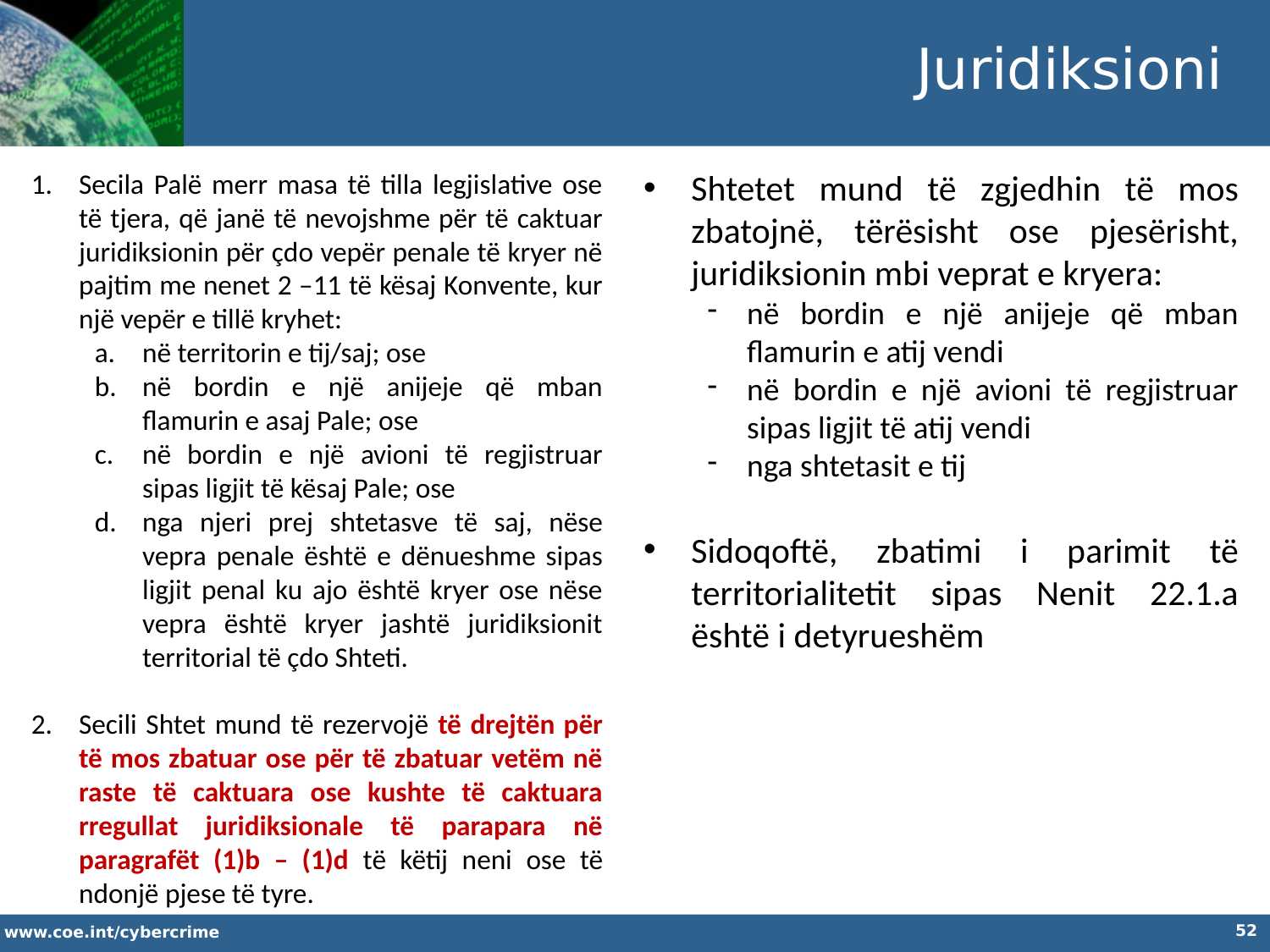

Juridiksioni
Secila Palë merr masa të tilla legjislative ose të tjera, që janë të nevojshme për të caktuar juridiksionin për çdo vepër penale të kryer në pajtim me nenet 2 –11 të kësaj Konvente, kur një vepër e tillë kryhet:
në territorin e tij/saj; ose
në bordin e një anijeje që mban flamurin e asaj Pale; ose
në bordin e një avioni të regjistruar sipas ligjit të kësaj Pale; ose
nga njeri prej shtetasve të saj, nëse vepra penale është e dënueshme sipas ligjit penal ku ajo është kryer ose nëse vepra është kryer jashtë juridiksionit territorial të çdo Shteti.

Secili Shtet mund të rezervojë të drejtën për të mos zbatuar ose për të zbatuar vetëm në raste të caktuara ose kushte të caktuara rregullat juridiksionale të parapara në paragrafët (1)b – (1)d të këtij neni ose të ndonjë pjese të tyre.
Shtetet mund të zgjedhin të mos zbatojnë, tërësisht ose pjesërisht, juridiksionin mbi veprat e kryera:
në bordin e një anijeje që mban flamurin e atij vendi
në bordin e një avioni të regjistruar sipas ligjit të atij vendi
nga shtetasit e tij

Sidoqoftë, zbatimi i parimit të territorialitetit sipas Nenit 22.1.a është i detyrueshëm